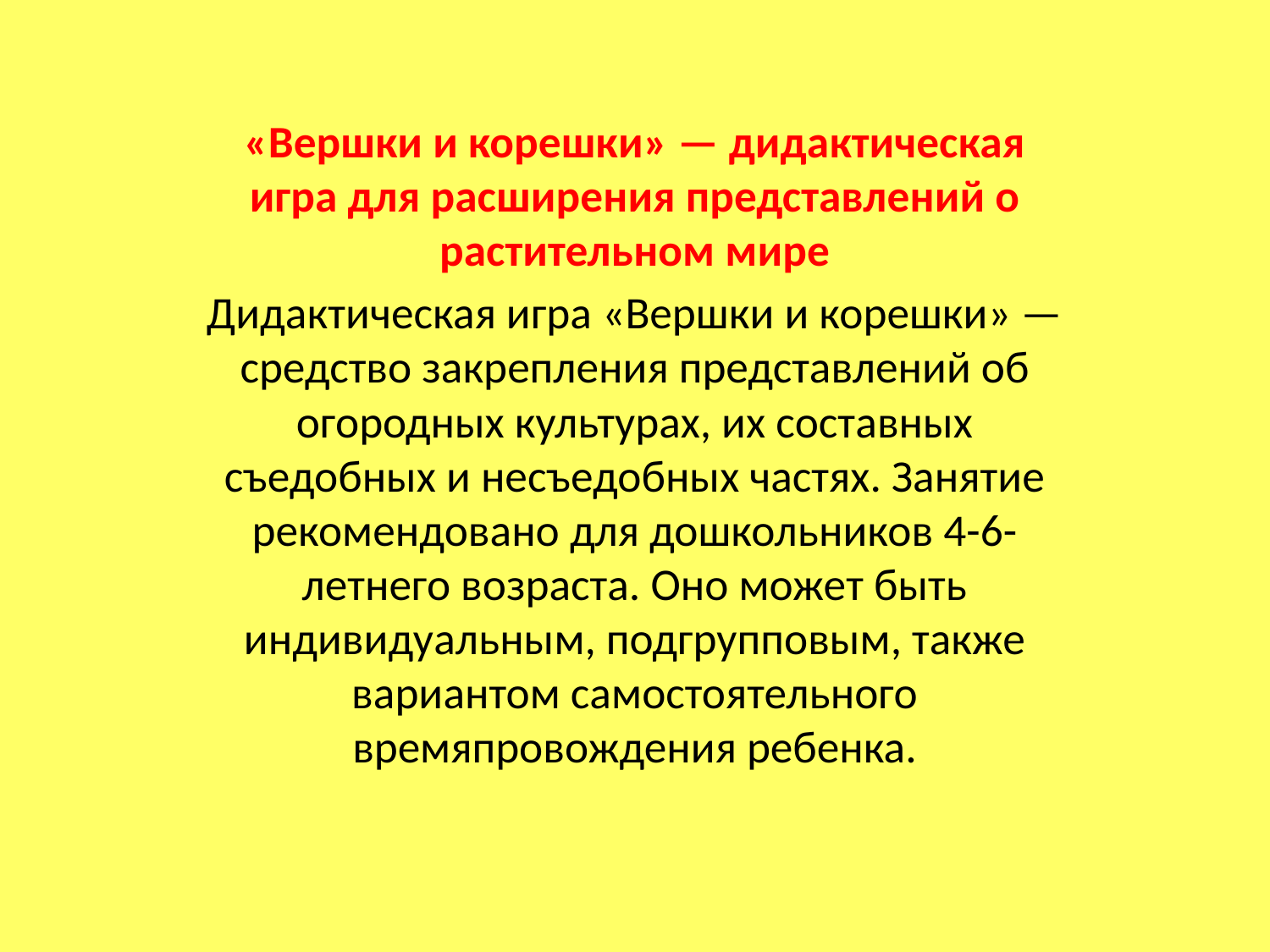

«Вершки и корешки» — дидактическая игра для расширения представлений о растительном мире
Дидактическая игра «Вершки и корешки» — средство закрепления представлений об огородных культурах, их составных съедобных и несъедобных частях. Занятие рекомендовано для дошкольников 4-6-летнего возраста. Оно может быть индивидуальным, подгрупповым, также вариантом самостоятельного времяпровождения ребенка.